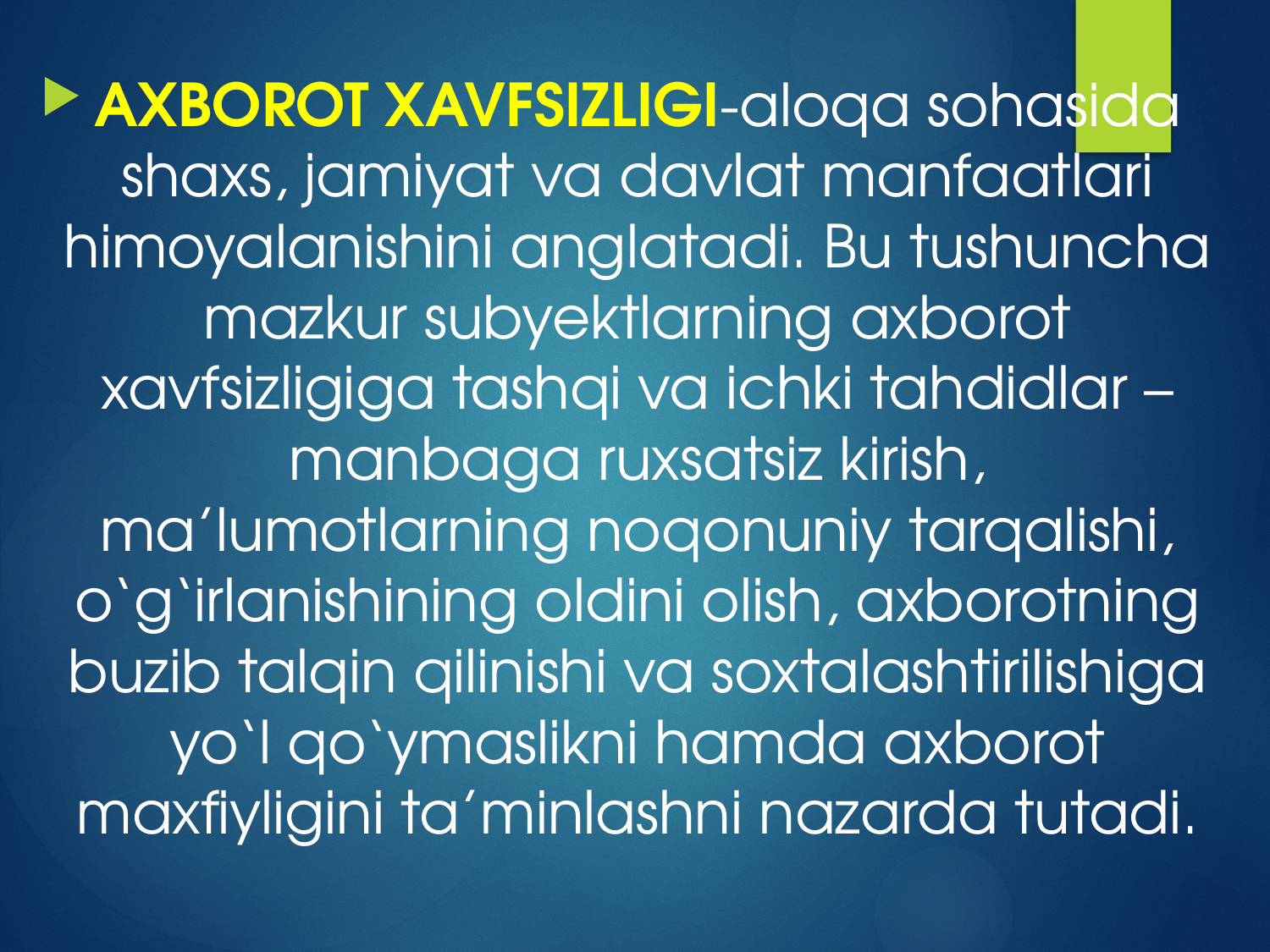

AXBOROT XAVFSIZLIGI-aloqa sohasida shaxs, jamiyat va davlat manfaatlari himoyalanishini anglatadi. Bu tushuncha mazkur subyektlarning axborot xavfsizligiga tashqi va ichki tahdidlar – manbaga ruxsatsiz kirish, ma’lumotlarning noqonuniy tarqalishi, o‘g‘irlanishining oldini olish, axborotning buzib talqin qilinishi va soxtalashtirilishiga yo‘l qo‘ymaslikni hamda axborot maxfiyligini ta’minlashni nazarda tutadi.